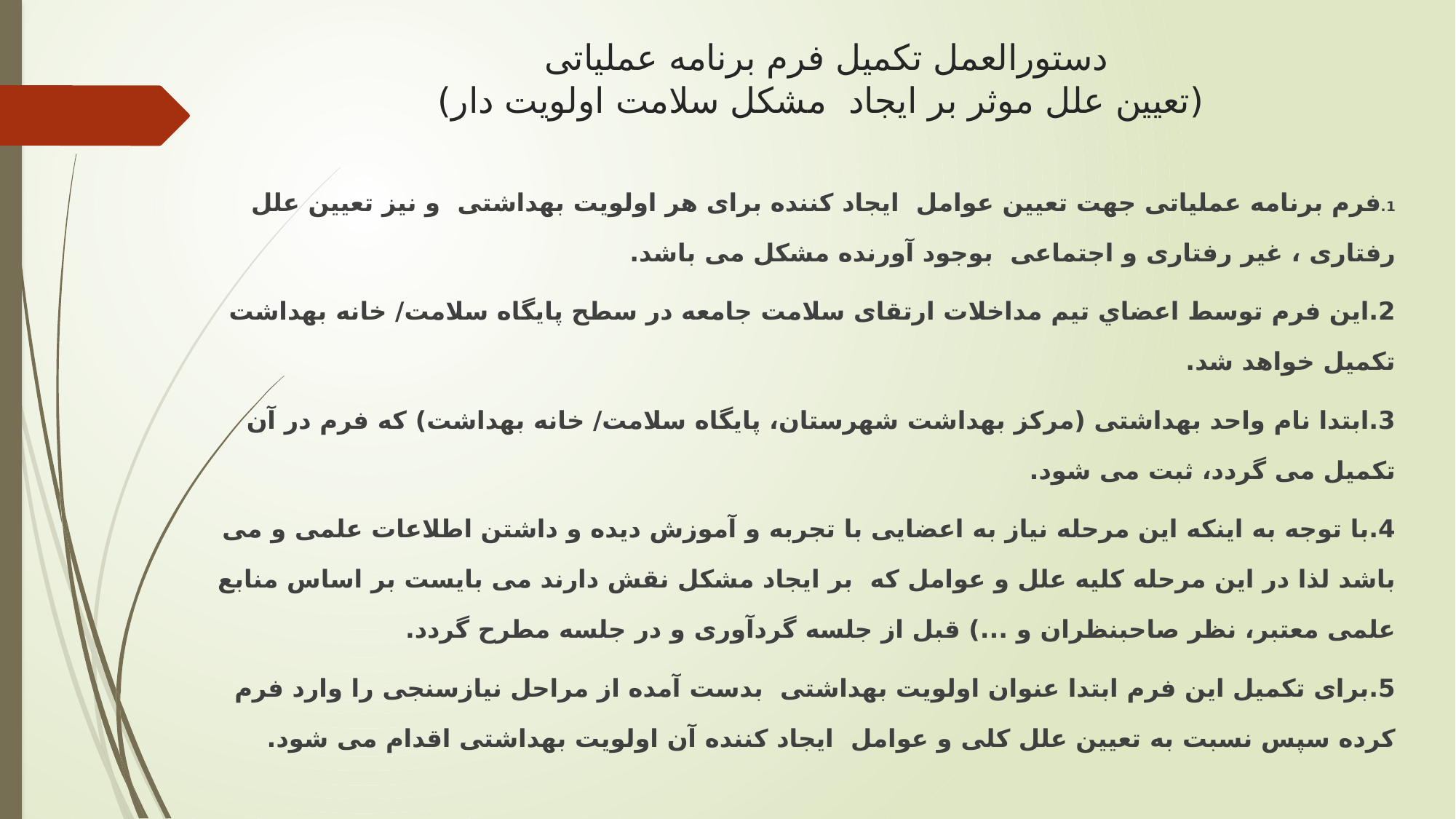

# دستورالعمل تكميل فرم برنامه عملیاتی (تعیین علل موثر بر ایجاد  مشکل سلامت اولویت دار)

1.	فرم برنامه عملیاتی جهت تعیین عوامل  ایجاد کننده برای هر اولویت بهداشتی  و نیز تعیین علل رفتاری ، غیر رفتاری و اجتماعی  بوجود آورنده مشکل می باشد.
2.	اين فرم توسط اعضاي تیم مداخلات ارتقای سلامت جامعه در سطح پایگاه سلامت/ خانه بهداشت تكميل خواهد شد.
3.	ابتدا نام واحد بهداشتی (مرکز بهداشت شهرستان، پایگاه سلامت/ خانه بهداشت) که فرم در آن تکمیل می گردد، ثبت می شود.
4.	با توجه به اینکه این مرحله نیاز به اعضایی با تجربه و آموزش دیده و داشتن اطلاعات علمی و می باشد لذا در این مرحله کلیه علل و عوامل که  بر ایجاد مشکل نقش دارند می بایست بر اساس منابع علمی معتبر، نظر صاحبنظران و ...) قبل از جلسه گردآوری و در جلسه مطرح گردد.
5.	برای تکمیل این فرم ابتدا عنوان اولویت بهداشتی  بدست آمده از مراحل نیازسنجی را وارد فرم کرده سپس نسبت به تعیین علل کلی و عوامل  ایجاد کننده آن اولویت بهداشتی اقدام می شود.